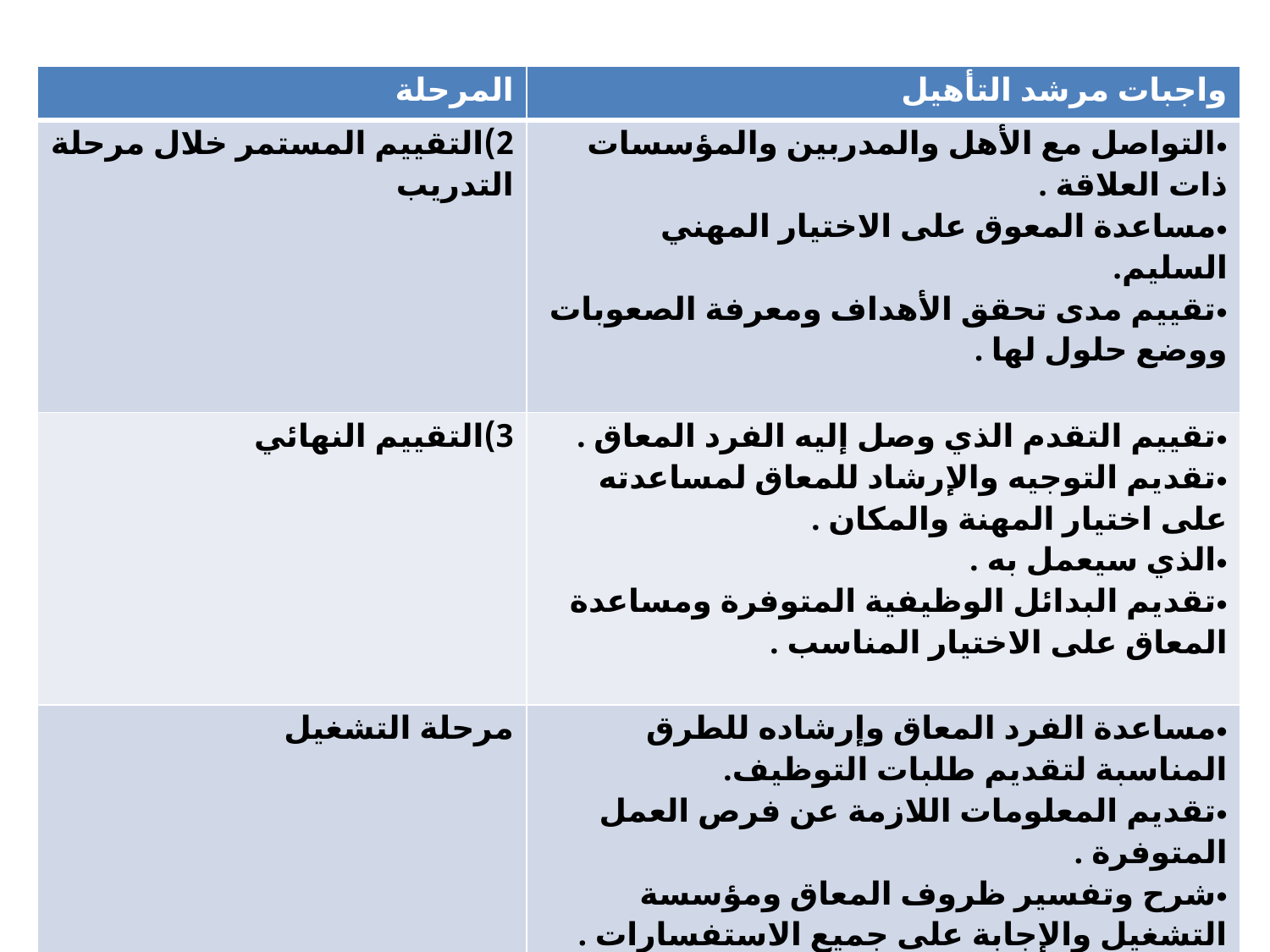

| المرحلة | واجبات مرشد التأهيل |
| --- | --- |
| 2)التقييم المستمر خلال مرحلة التدريب | التواصل مع الأهل والمدربين والمؤسسات ذات العلاقة . مساعدة المعوق على الاختيار المهني السليم. تقييم مدى تحقق الأهداف ومعرفة الصعوبات ووضع حلول لها . |
| 3)التقييم النهائي | تقييم التقدم الذي وصل إليه الفرد المعاق . تقديم التوجيه والإرشاد للمعاق لمساعدته على اختيار المهنة والمكان . الذي سيعمل به . تقديم البدائل الوظيفية المتوفرة ومساعدة المعاق على الاختيار المناسب . |
| مرحلة التشغيل | مساعدة الفرد المعاق وإرشاده للطرق المناسبة لتقديم طلبات التوظيف. تقديم المعلومات اللازمة عن فرص العمل المتوفرة . شرح وتفسير ظروف المعاق ومؤسسة التشغيل والإجابة على جميع الاستفسارات . مساعدة المعاق ومؤسسة التشغيل على تنظيم وتوقيع عقد العمل . |